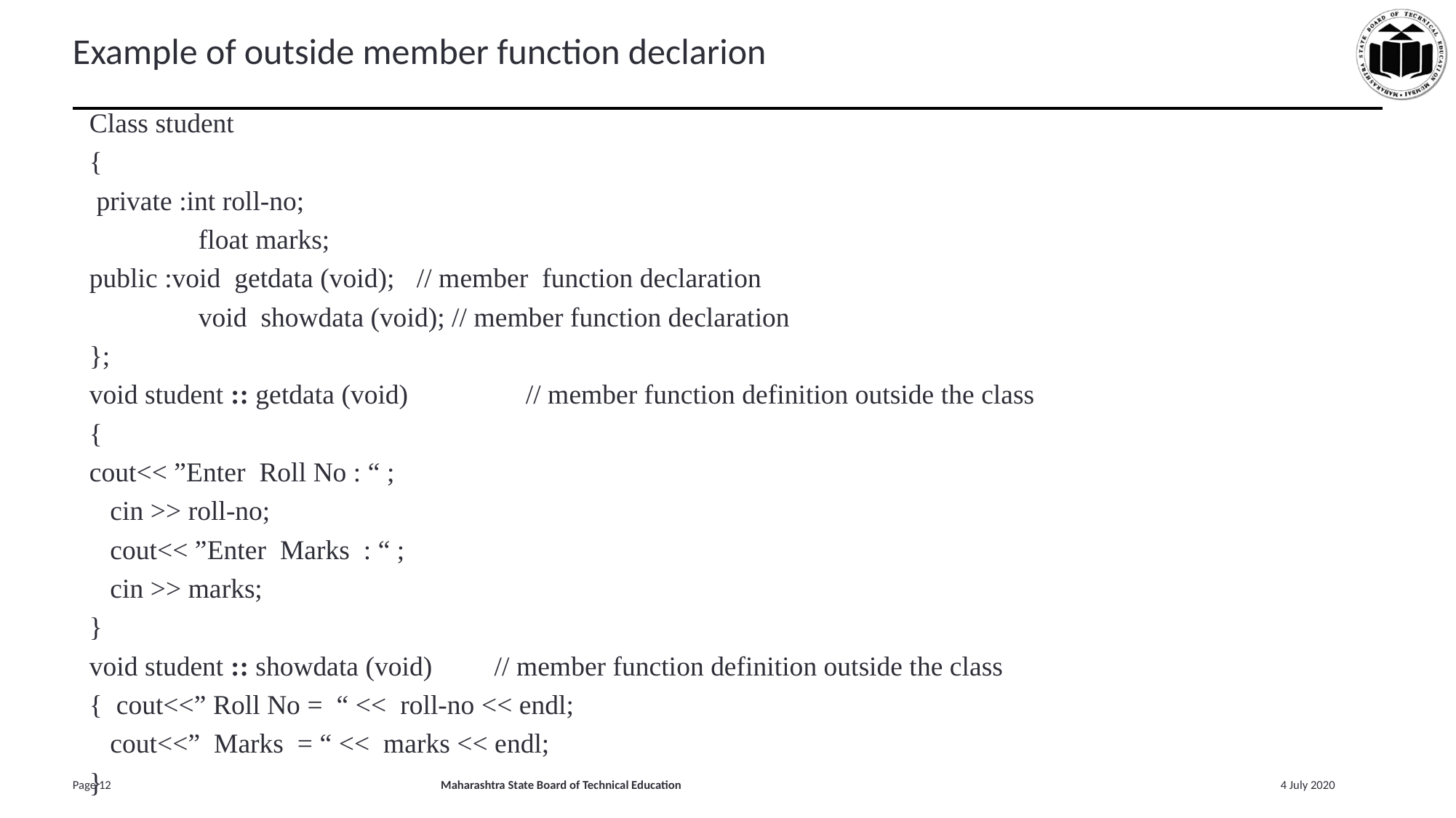

# Example of outside member function declarion
Class student
{
 private :int roll-no;
	float marks;
public :void  getdata (void);  	// member  function declaration
	void  showdata (void); // member function declaration
};
void student :: getdata (void)		// member function definition outside the class
{
cout<< ”Enter  Roll No : “ ;
   cin >> roll-no;
   cout<< ”Enter  Marks  : “ ;
   cin >> marks;
}
void student :: showdata (void)         // member function definition outside the class
{  cout<<” Roll No =  “ <<  roll-no << endl;
   cout<<”  Marks  = “ <<  marks << endl;
}